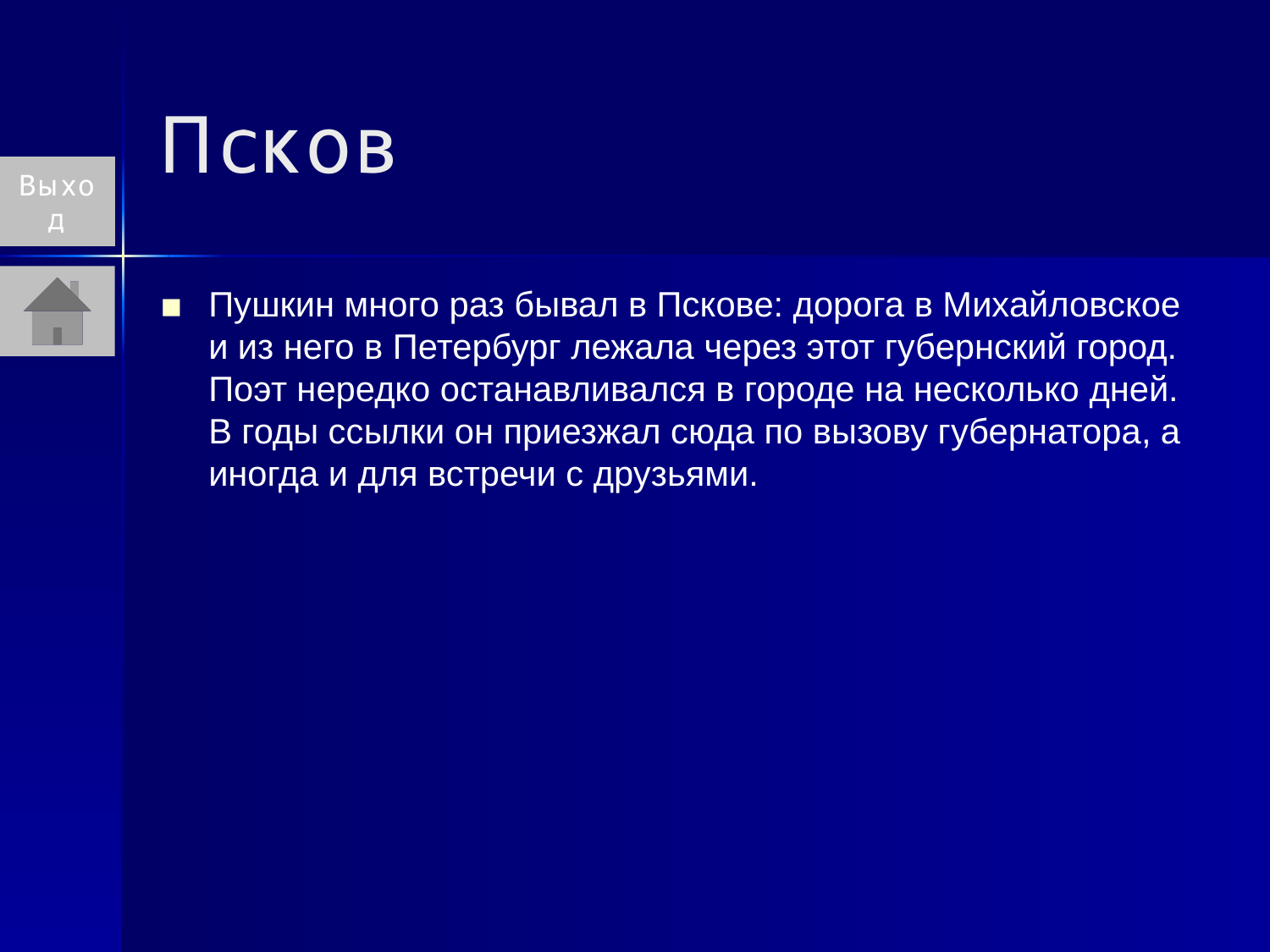

# Псков
Выход

Пушкин много раз бывал в Пскове: дорога в Михайловское и из него в Петербург лежала через этот губернский город. Поэт нередко останавливался в городе на несколько дней. В годы ссылки он приезжал сюда по вызову губернатора, а иногда и для встречи с друзьями.